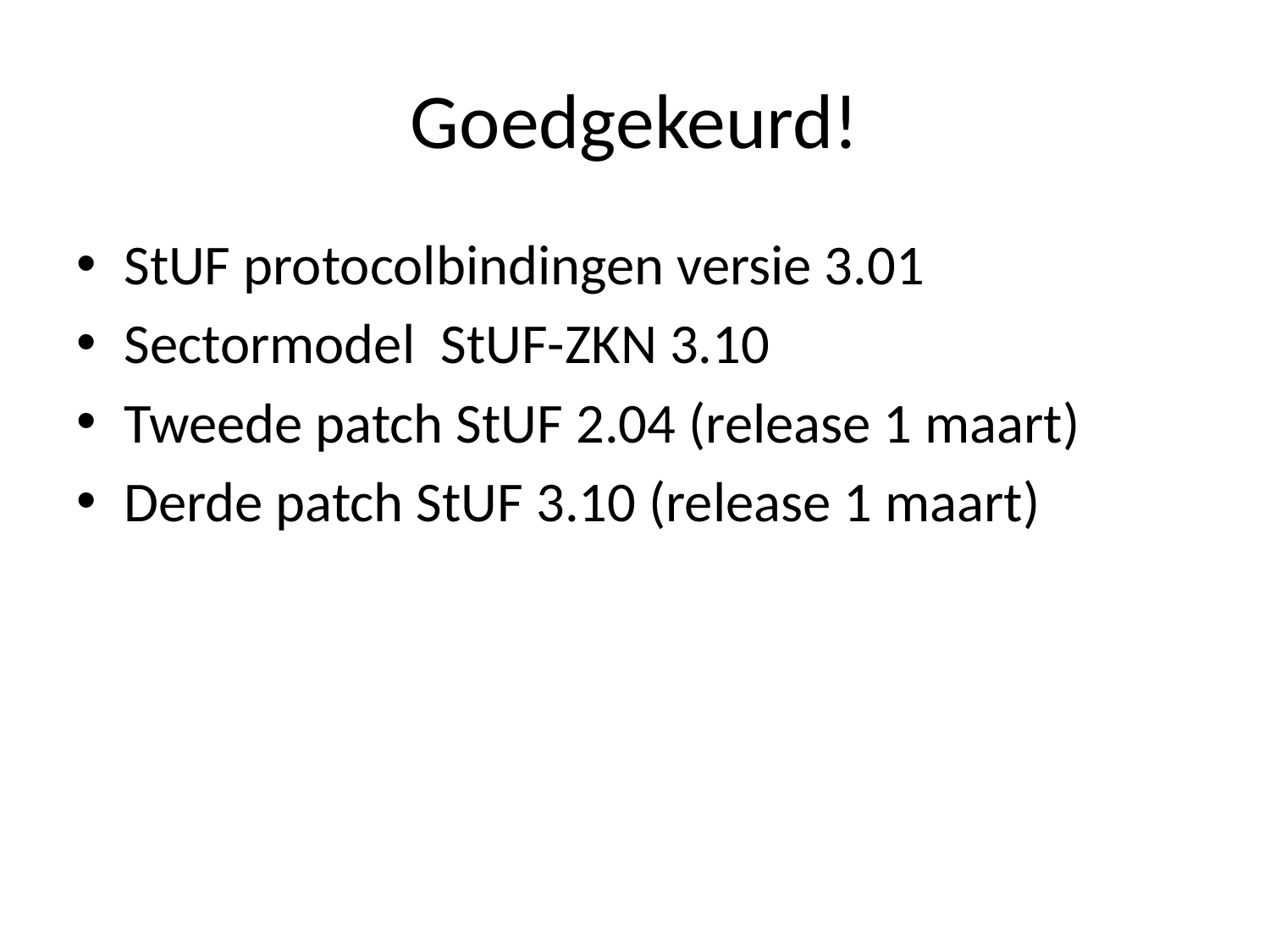

# Goedgekeurd!
StUF protocolbindingen versie 3.01
Sectormodel  StUF-ZKN 3.10
Tweede patch StUF 2.04 (release 1 maart)
Derde patch StUF 3.10 (release 1 maart)